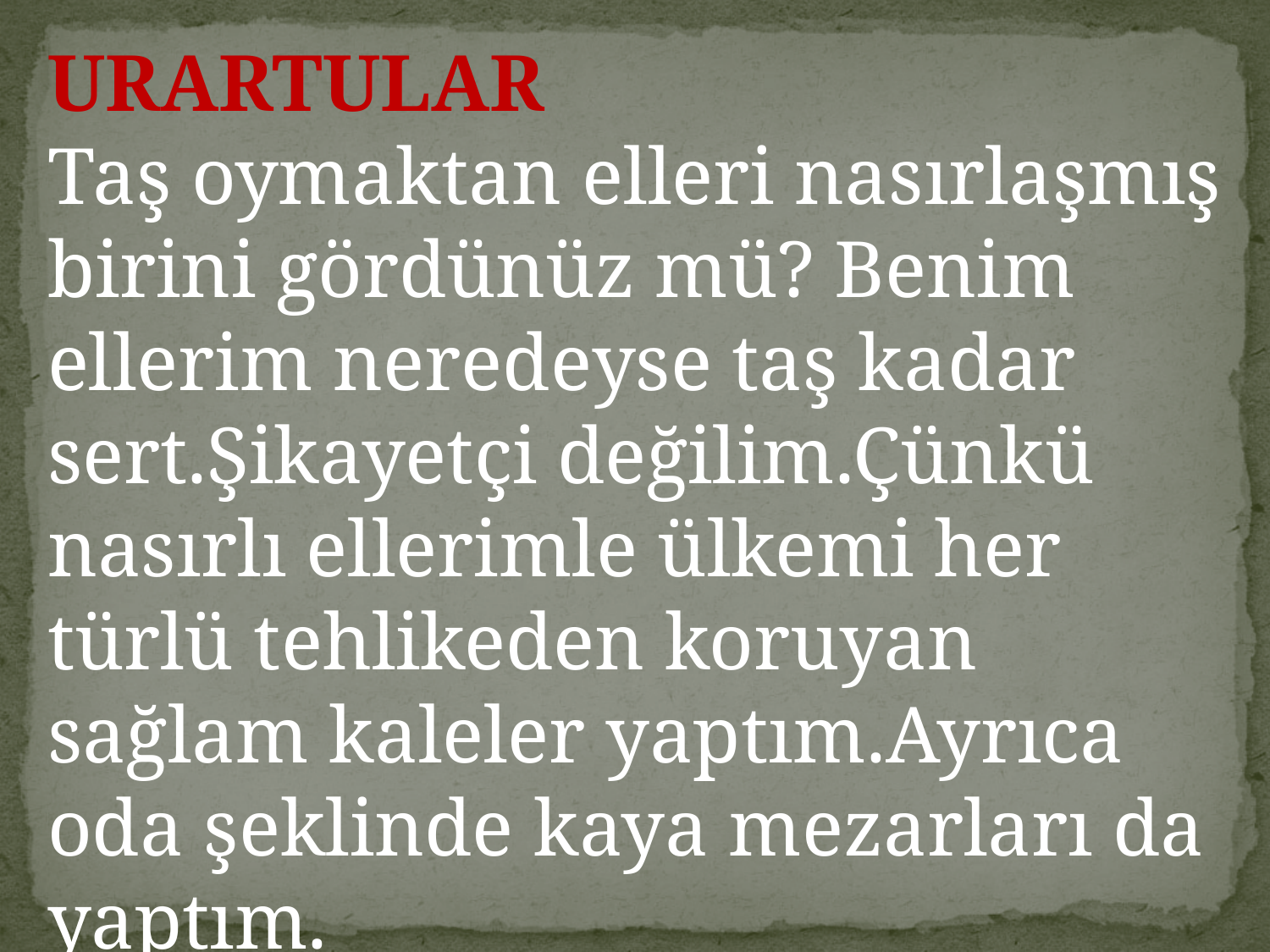

URARTULAR
Taş oymaktan elleri nasırlaşmış birini gördünüz mü? Benim ellerim neredeyse taş kadar sert.Şikayetçi değilim.Çünkü nasırlı ellerimle ülkemi her türlü tehlikeden koruyan sağlam kaleler yaptım.Ayrıca oda şeklinde kaya mezarları da yaptım.